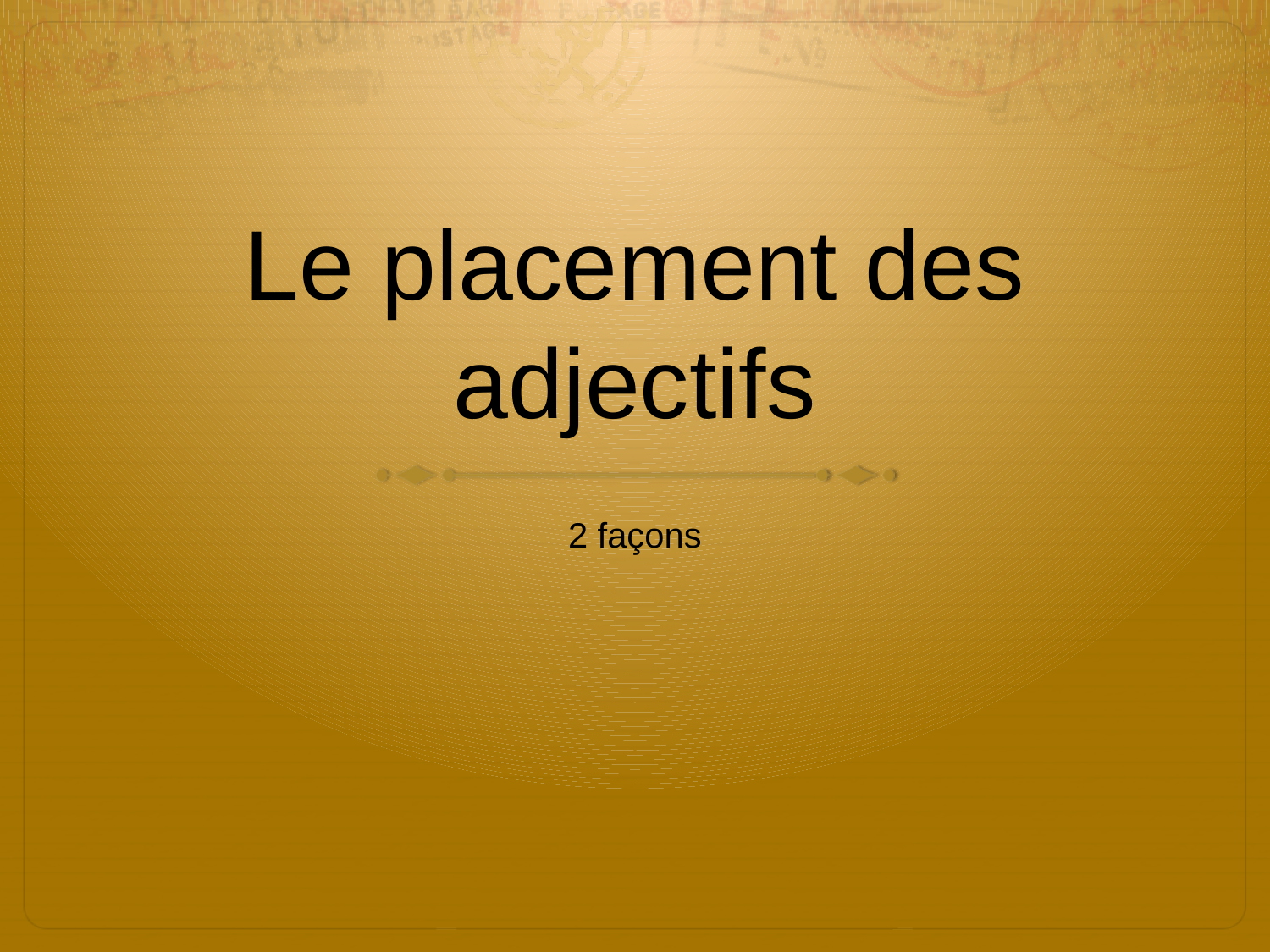

# Le placement des adjectifs
2 façons